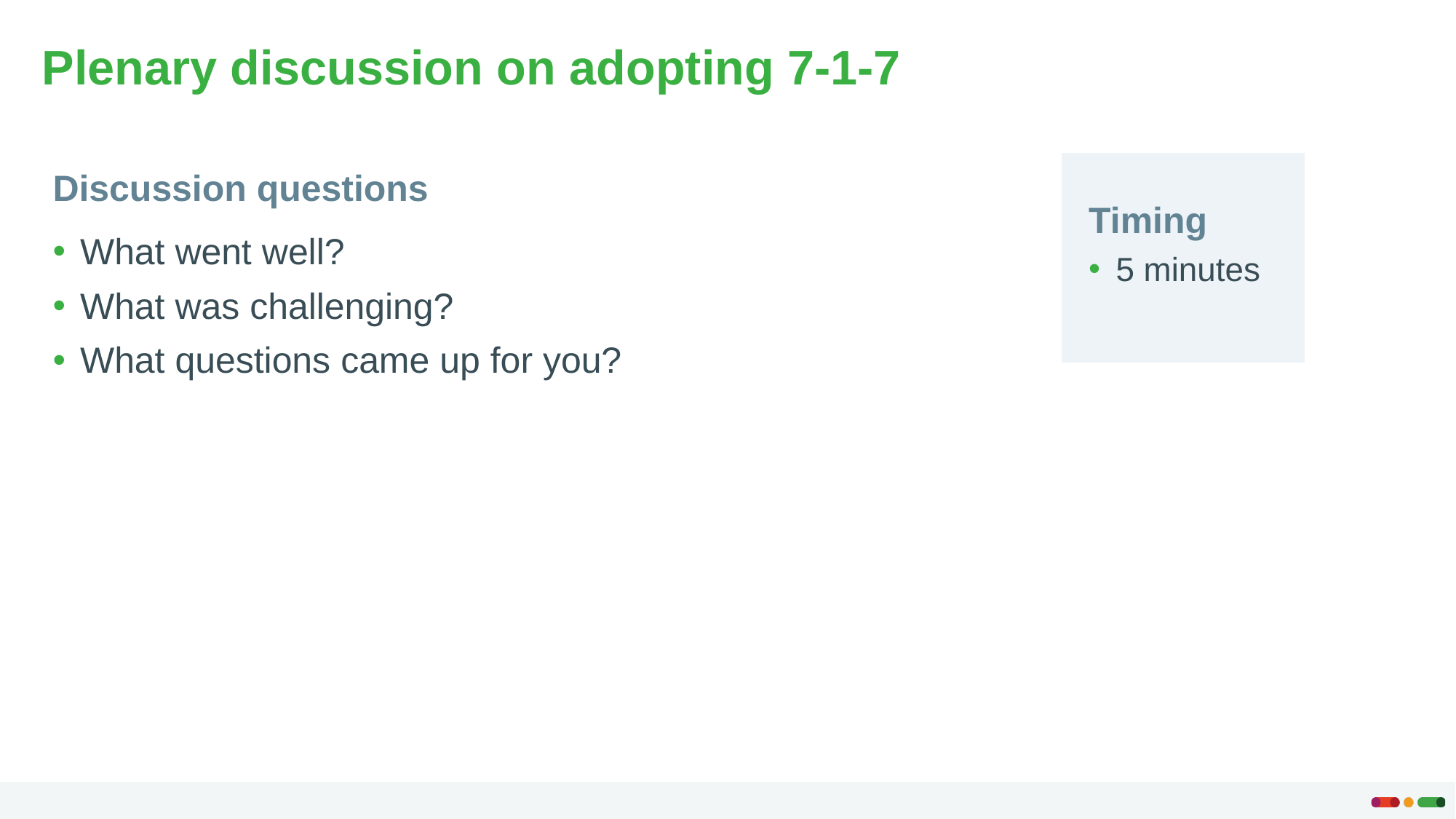

# Plenary discussion on adopting 7-1-7
Discussion questions
Timing

What went well?
What was challenging?
What questions came up for you?
5 minutes